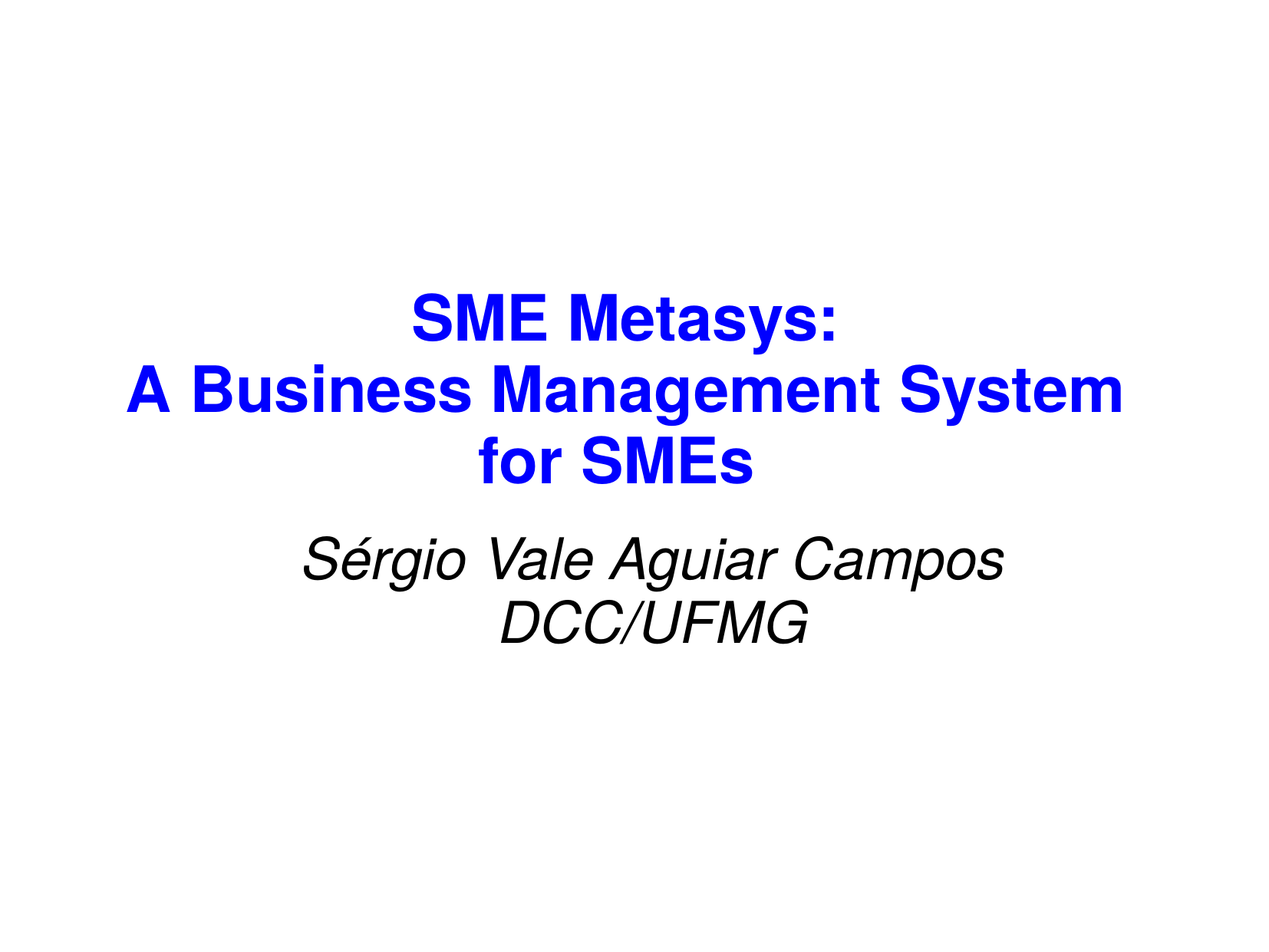

SME Metasys:
A Business Management System
for SMEs
Sérgio Vale Aguiar Campos
DCC/UFMG